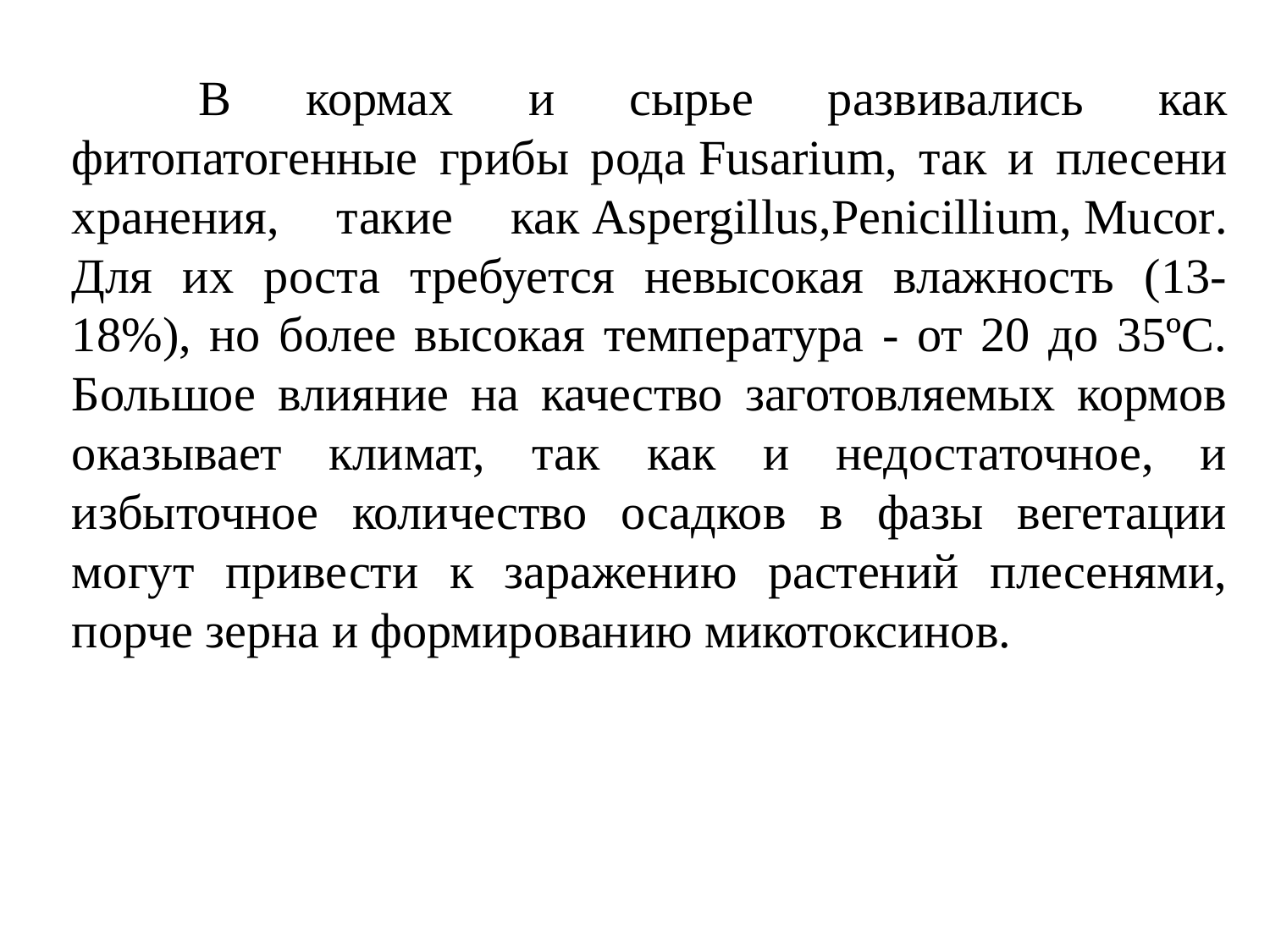

В кормах и сырье развивались как фитопатогенные грибы рода Fusarium, так и плесени хранения, такие как Aspergillus,Penicillium, Mucor. Для их роста требуется невысокая влажность (13-18%), но более высокая температура - от 20 до 35ºС. Большое влияние на качество заготовляемых кормов оказывает климат, так как и недостаточное, и избыточное количество осадков в фазы вегетации могут привести к заражению растений плесенями, порче зерна и формированию микотоксинов.